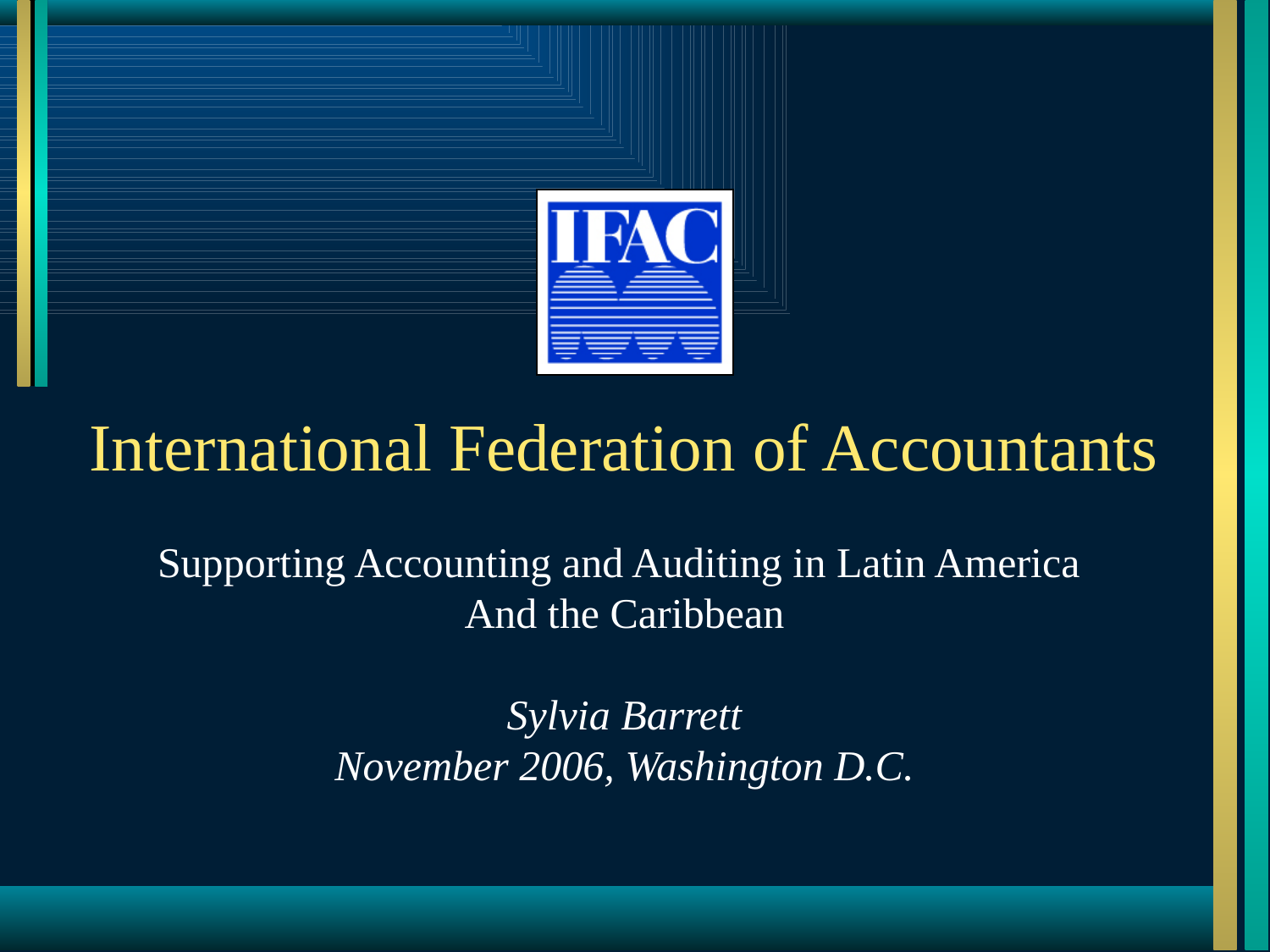

International Federation of Accountants
Supporting Accounting and Auditing in Latin America
And the Caribbean

Sylvia Barrett
November 2006, Washington D.C.